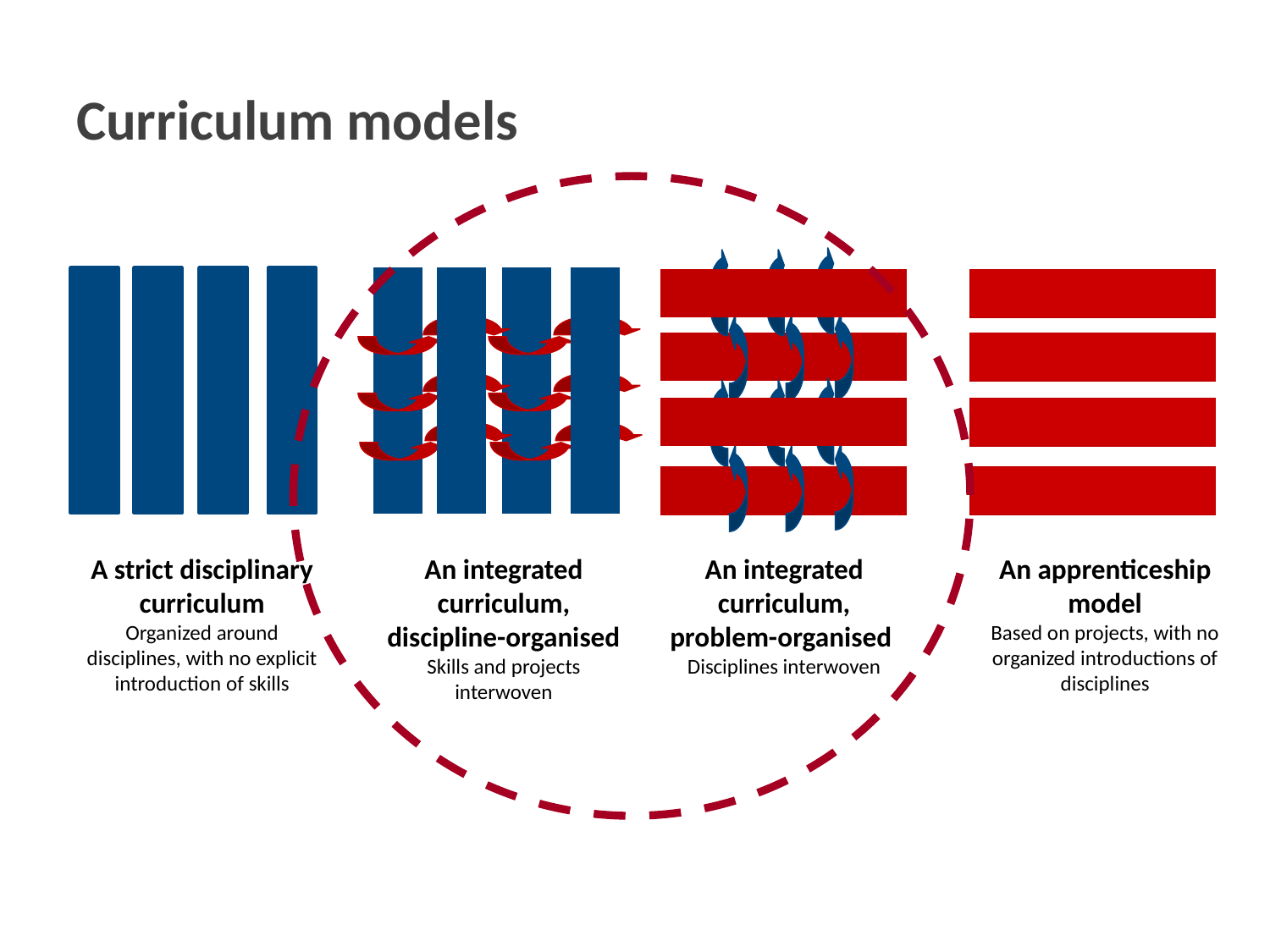

# Curriculum models

A strict disciplinary curriculum
Organized around disciplines, with no explicit introduction of skills

An integrated
curriculum, discipline-organised
Skills and projects interwoven

An integrated curriculum,
problem-organised
Disciplines interwoven

An apprenticeship model
Based on projects, with no organized introductions of disciplines